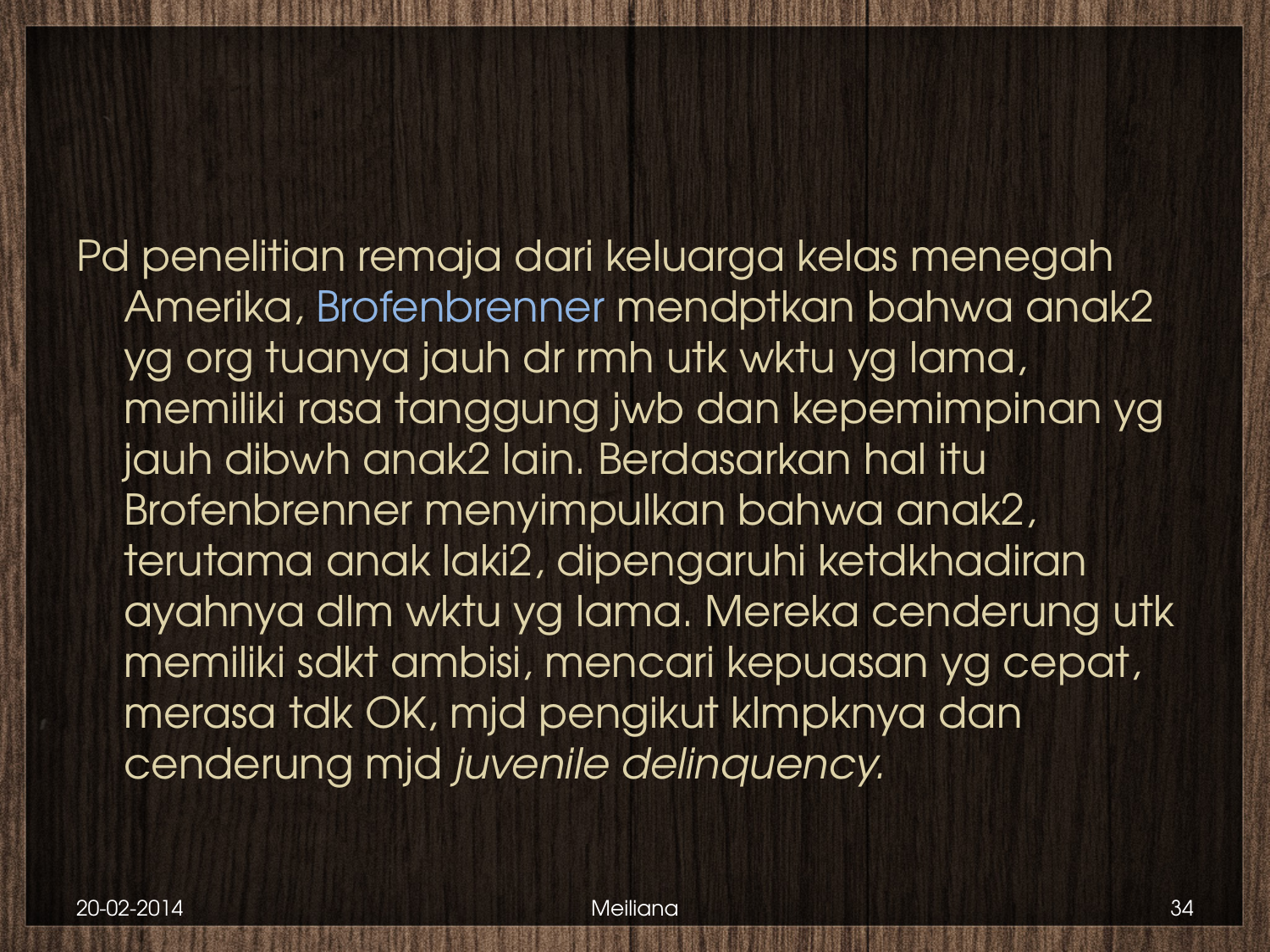

#
Pd penelitian remaja dari keluarga kelas menegah Amerika, Brofenbrenner mendptkan bahwa anak2 yg org tuanya jauh dr rmh utk wktu yg lama, memiliki rasa tanggung jwb dan kepemimpinan yg jauh dibwh anak2 lain. Berdasarkan hal itu Brofenbrenner menyimpulkan bahwa anak2, terutama anak laki2, dipengaruhi ketdkhadiran ayahnya dlm wktu yg lama. Mereka cenderung utk memiliki sdkt ambisi, mencari kepuasan yg cepat, merasa tdk OK, mjd pengikut klmpknya dan cenderung mjd juvenile delinquency.

20-02-2014
Meiliana
34